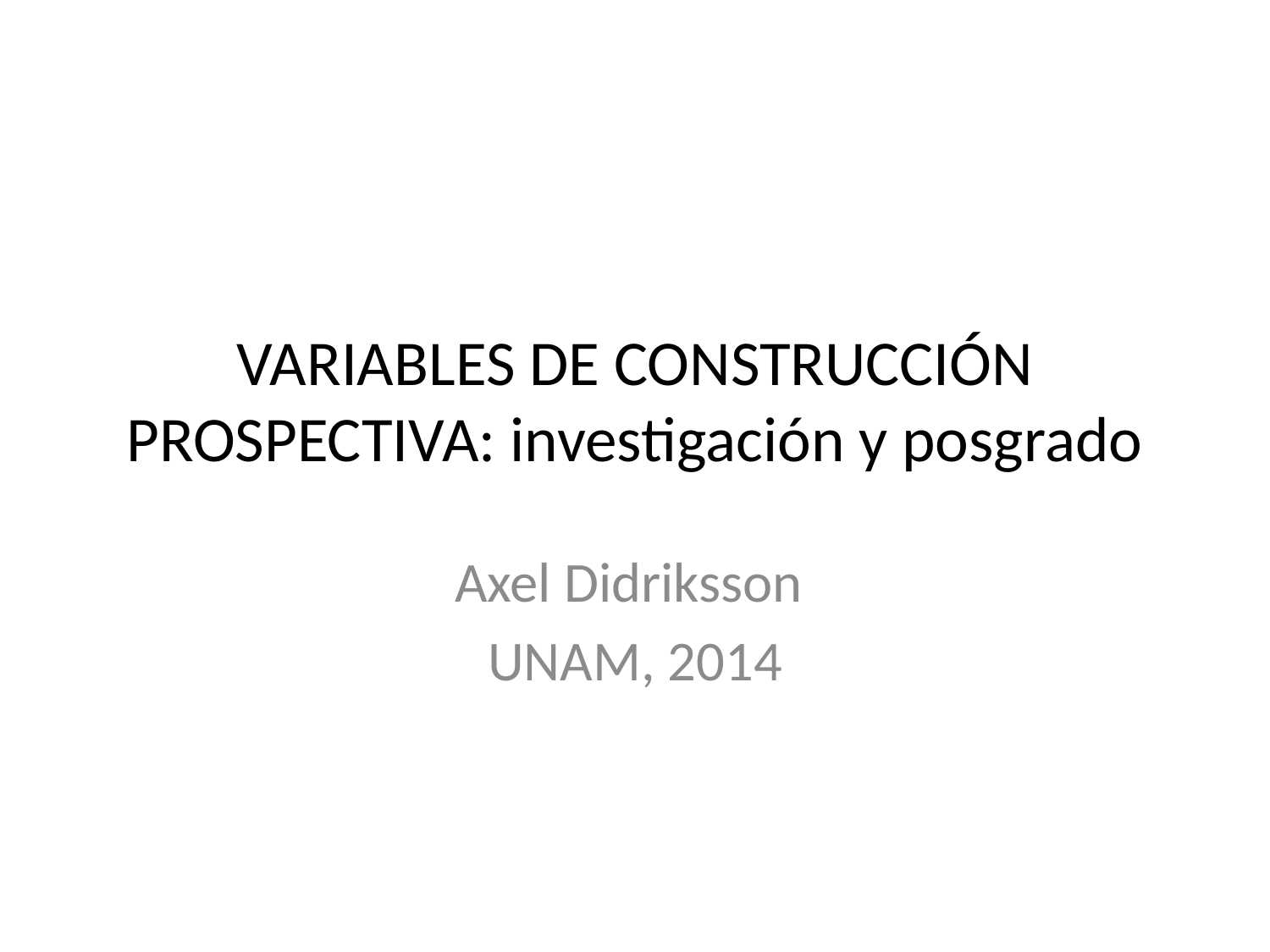

# VARIABLES DE CONSTRUCCIÓN PROSPECTIVA: investigación y posgrado
Axel Didriksson
UNAM, 2014